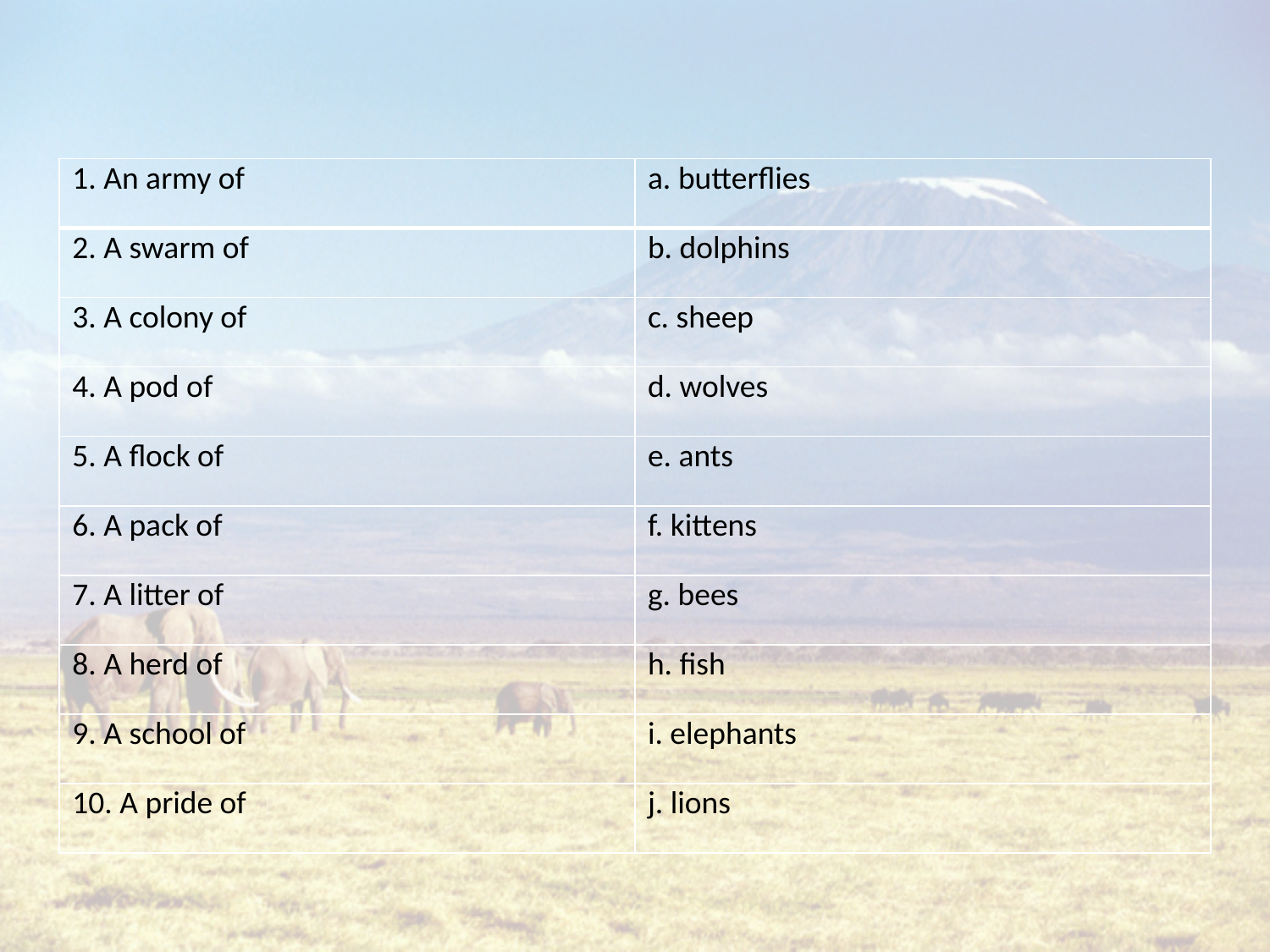

#
| 1. An army of | a. butterflies |
| --- | --- |
| 2. A swarm of | b. dolphins |
| 3. A colony of | c. sheep |
| 4. A pod of | d. wolves |
| 5. A flock of | e. ants |
| 6. A pack of | f. kittens |
| 7. A litter of | g. bees |
| 8. A herd of | h. fish |
| 9. A school of | i. elephants |
| 10. A pride of | j. lions |